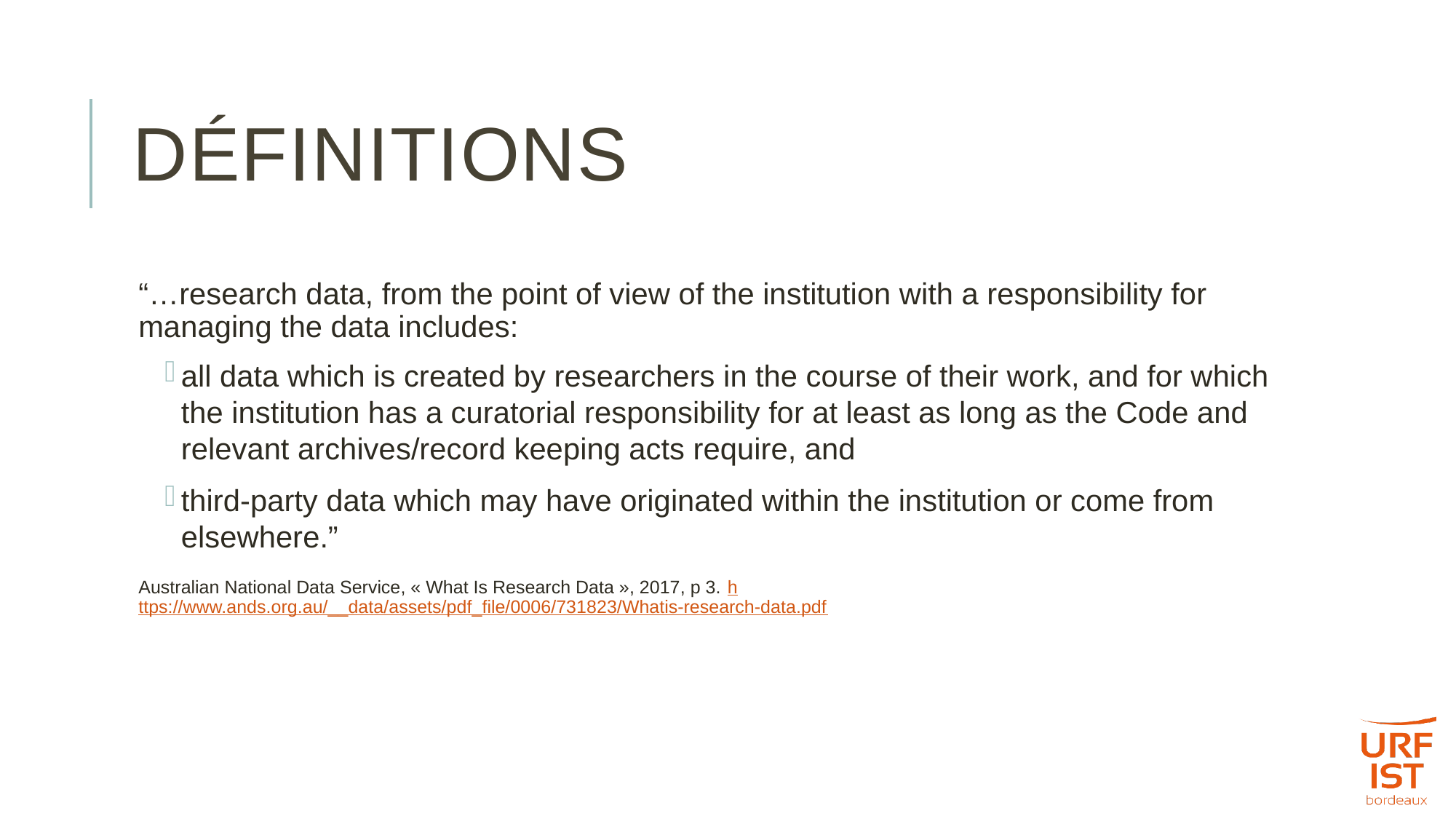

# Définitions
“…research data, from the point of view of the institution with a responsibility for managing the data includes:
all data which is created by researchers in the course of their work, and for which the institution has a curatorial responsibility for at least as long as the Code and relevant archives/record keeping acts require, and
third-party data which may have originated within the institution or come from elsewhere.”
Australian National Data Service, « What Is Research Data », 2017, p 3. https://www.ands.org.au/__data/assets/pdf_file/0006/731823/Whatis-research-data.pdf